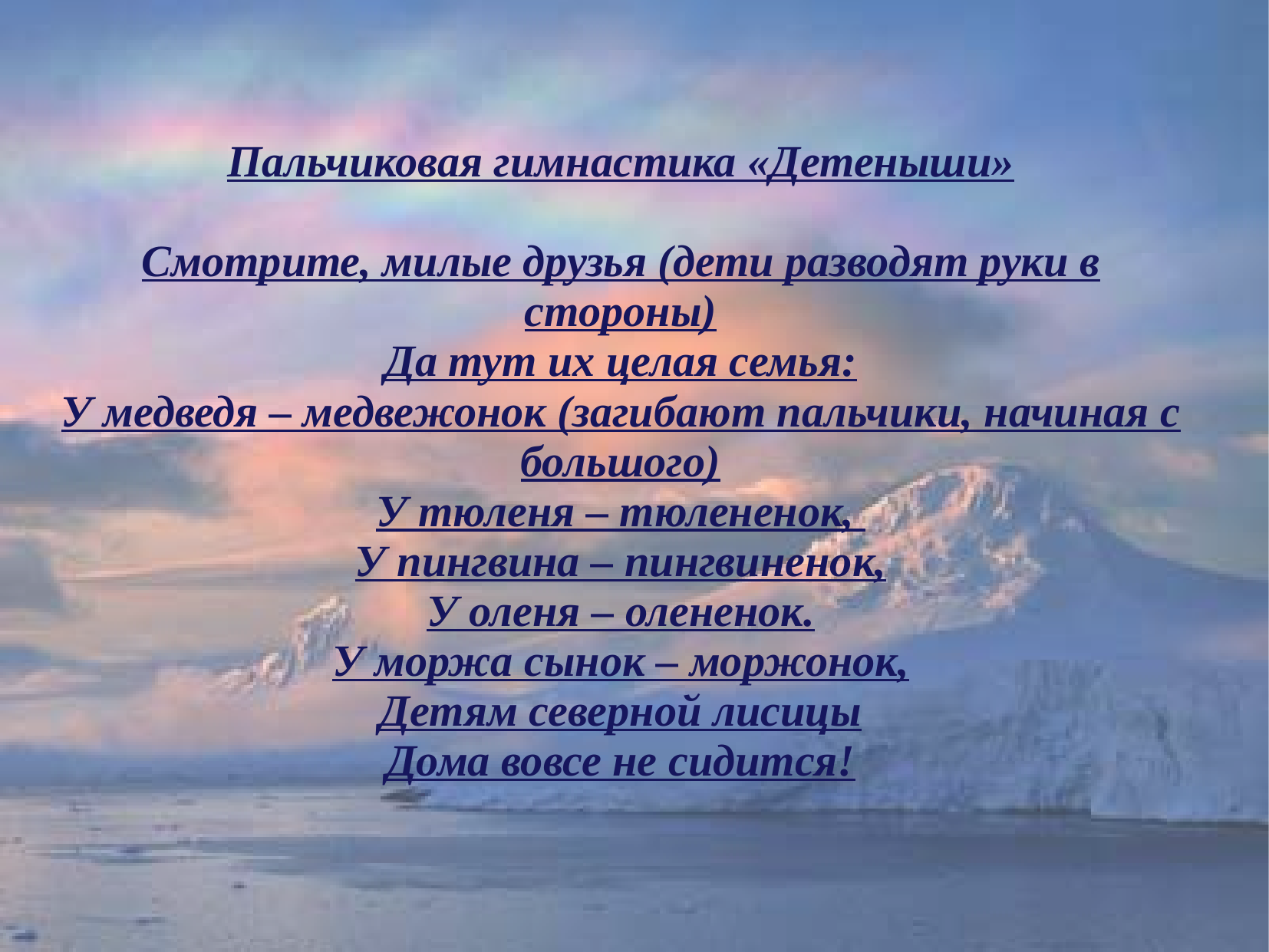

Пальчиковая гимнастика «Детеныши»

Смотрите, милые друзья (дети разводят руки в стороны)
Да тут их целая семья:
У медведя – медвежонок (загибают пальчики, начиная с большого)
У тюленя – тюлененок,
У пингвина – пингвиненок,
У оленя – олененок.
У моржа сынок – моржонок,
Детям северной лисицы
Дома вовсе не сидится!